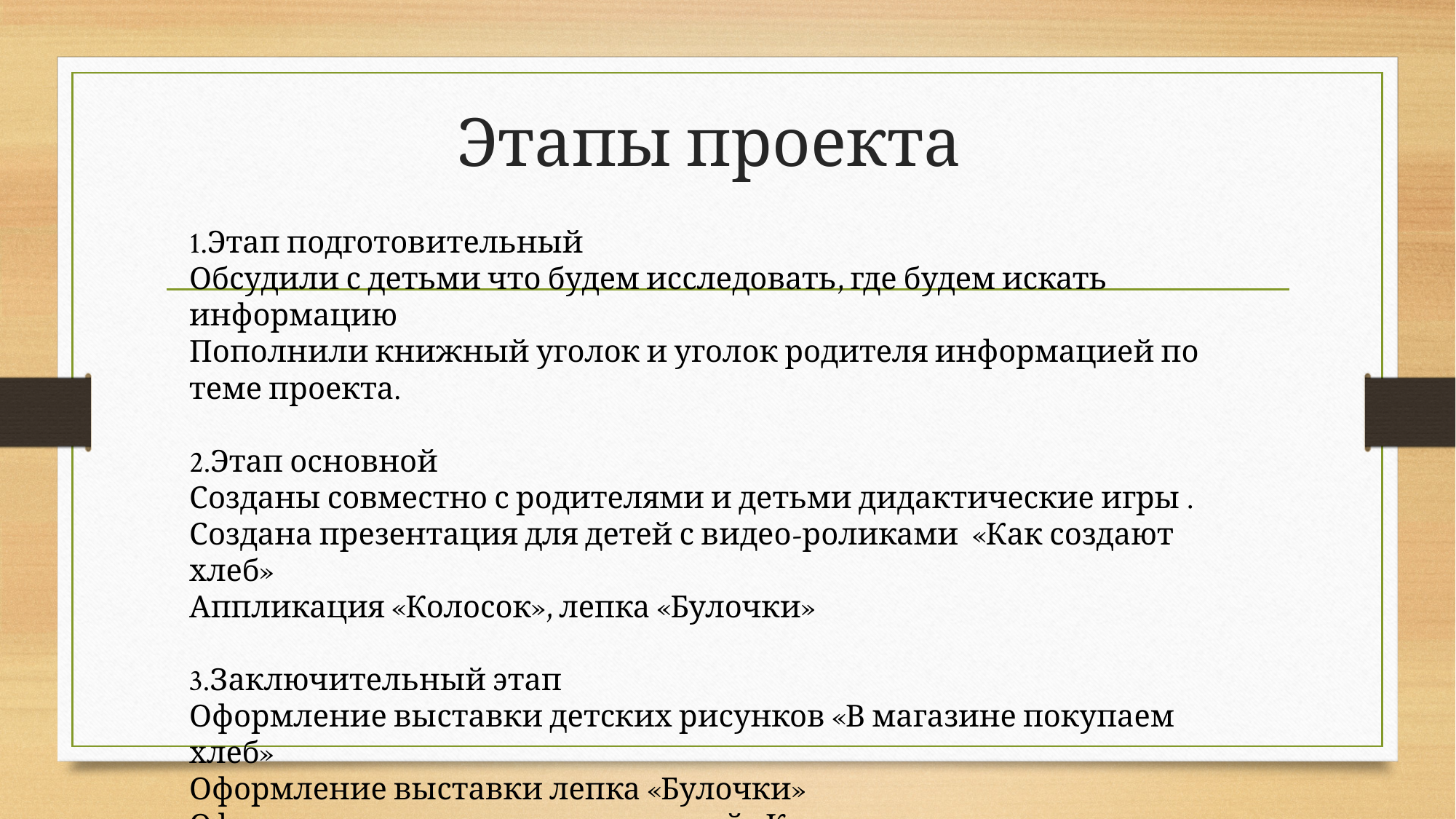

# Этапы проекта
1.Этап подготовительный
Обсудили с детьми что будем исследовать, где будем искать информацию
Пополнили книжный уголок и уголок родителя информацией по теме проекта.

2.Этап основной
Созданы совместно с родителями и детьми дидактические игры .
Создана презентация для детей с видео-роликами  «Как создают хлеб»
Аппликация «Колосок», лепка «Булочки»
3.Заключительный этап
Оформление выставки детских рисунков «В магазине покупаем хлеб»
Оформление выставки лепка «Булочки»
Оформление выставки аппликаций «Колосок»